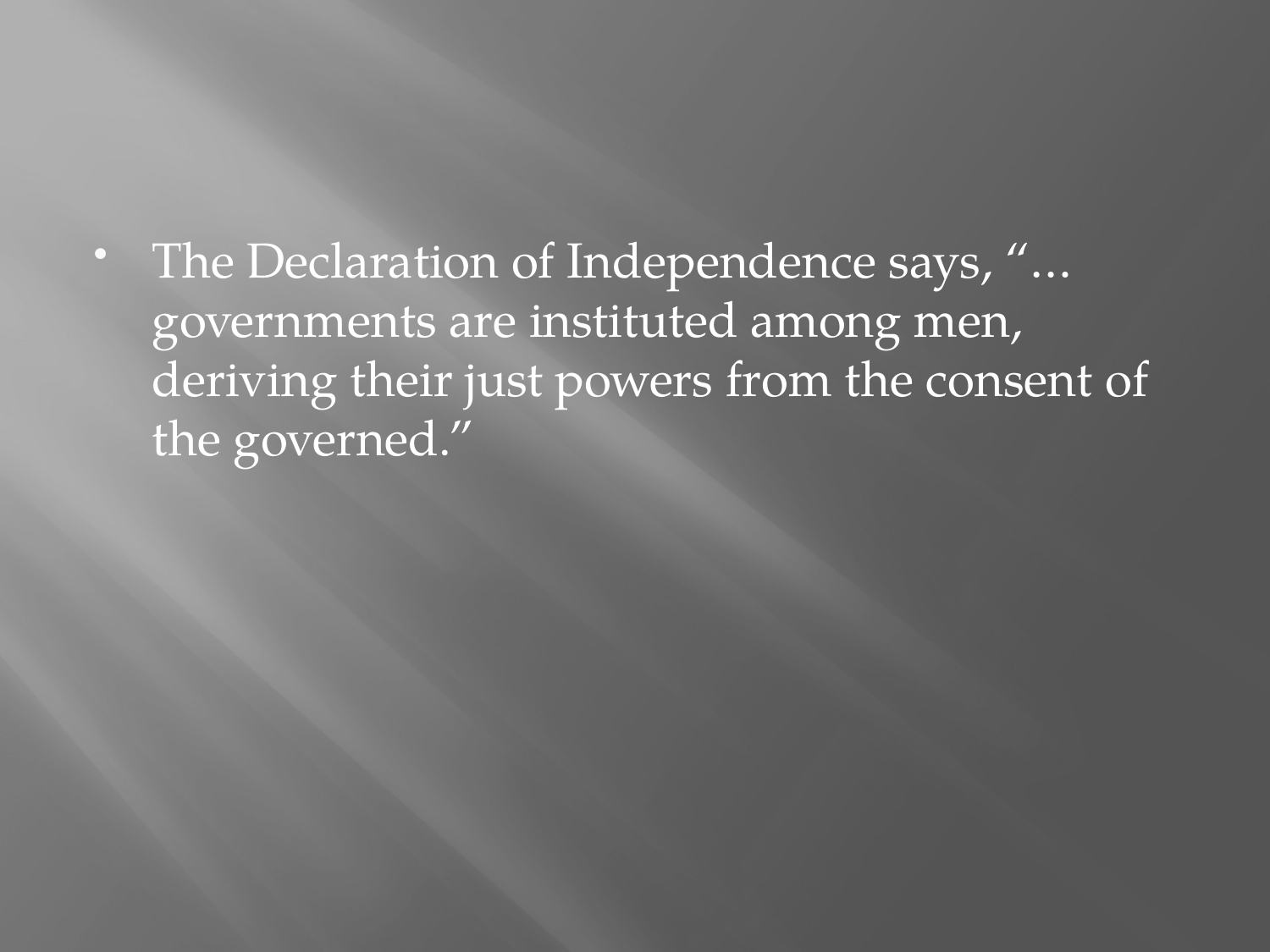

#
The Declaration of Independence says, “…governments are instituted among men, deriving their just powers from the consent of the governed.”